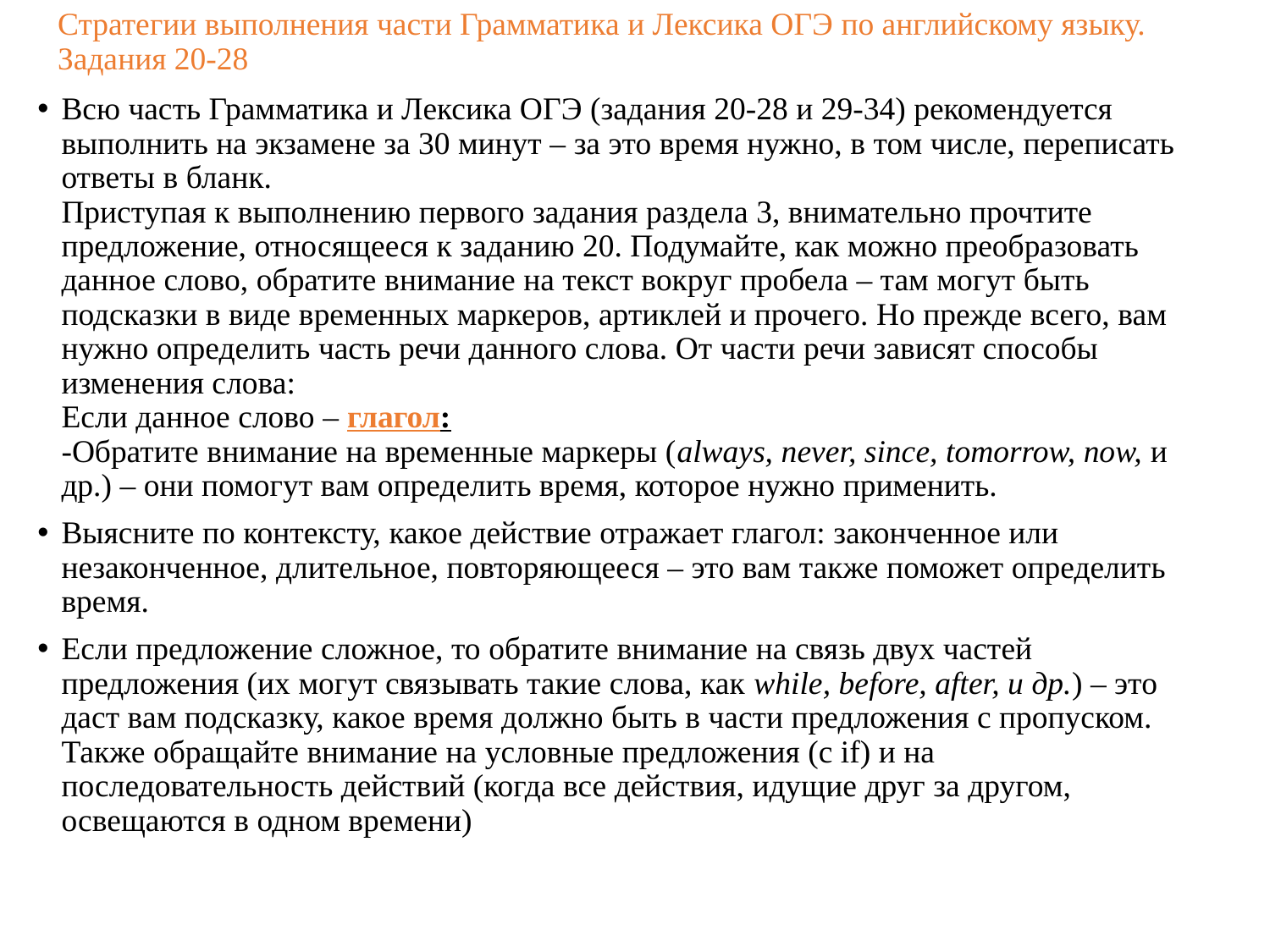

# Стратегии выполнения части Грамматика и Лексика ОГЭ по английскому языку. Задания 20-28
Всю часть Грамматика и Лексика ОГЭ (задания 20-28 и 29-34) рекомендуется выполнить на экзамене за 30 минут – за это время нужно, в том числе, переписать ответы в бланк.
Приступая к выполнению первого задания раздела 3, внимательно прочтите предложение, относящееся к заданию 20. Подумайте, как можно преобразовать данное слово, обратите внимание на текст вокруг пробела – там могут быть подсказки в виде временных маркеров, артиклей и прочего. Но прежде всего, вам нужно определить часть речи данного слова. От части речи зависят способы изменения слова:
Если данное слово – глагол:
-Обратите внимание на временные маркеры (always, never, since, tomorrow, now, и др.) – они помогут вам определить время, которое нужно применить.
Выясните по контексту, какое действие отражает глагол: законченное или незаконченное, длительное, повторяющееся – это вам также поможет определить время.
Если предложение сложное, то обратите внимание на связь двух частей предложения (их могут связывать такие слова, как while, before, after, и др.) – это даст вам подсказку, какое время должно быть в части предложения с пропуском. Также обращайте внимание на условные предложения (с if) и на последовательность действий (когда все действия, идущие друг за другом, освещаются в одном времени)